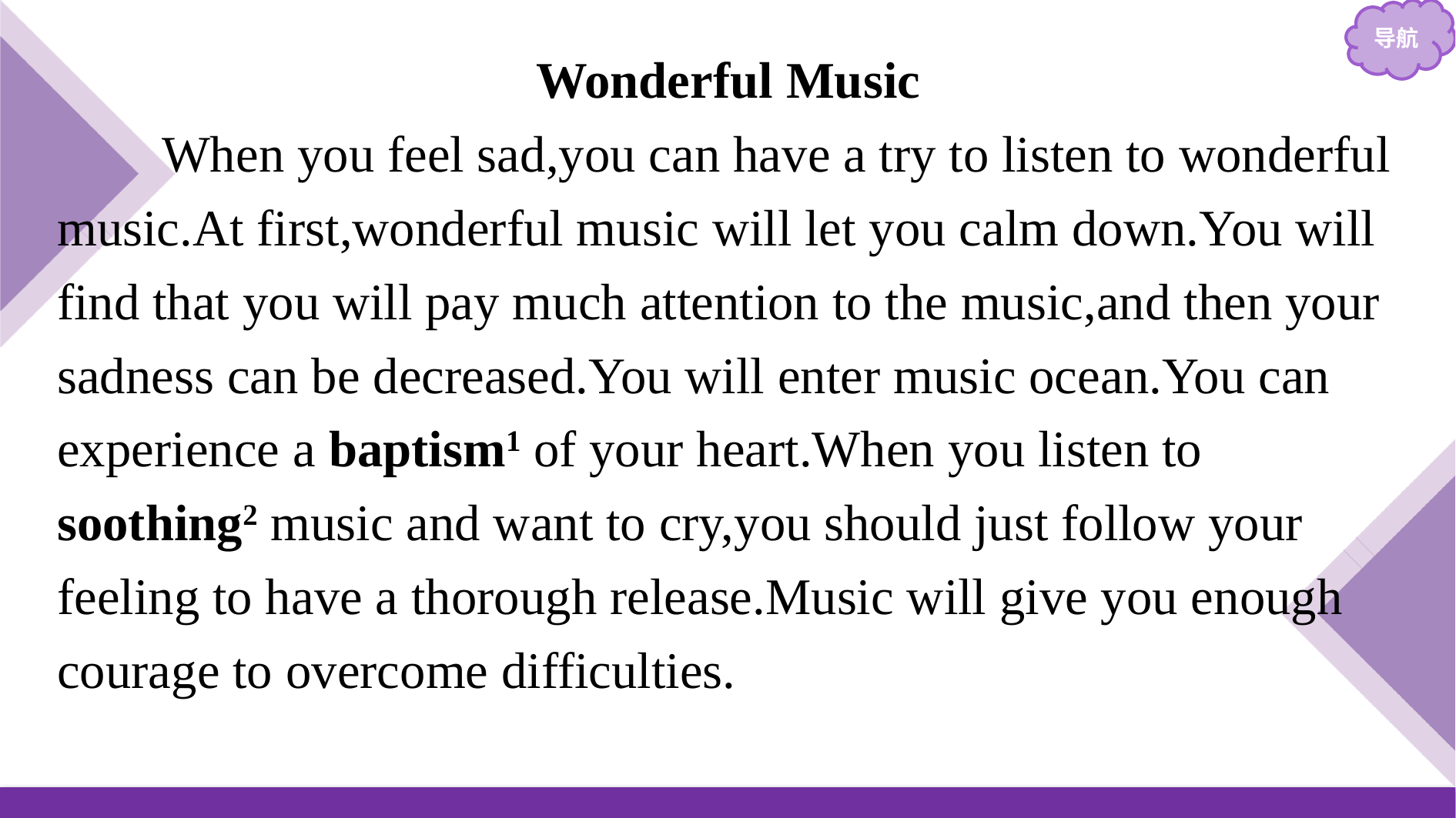

Wonderful Music
When you feel sad,you can have a try to listen to wonderful music.At first,wonderful music will let you calm down.You will find that you will pay much attention to the music,and then your sadness can be decreased.You will enter music ocean.You can experience a baptism1 of your heart.When you listen to soothing2 music and want to cry,you should just follow your feeling to have a thorough release.Music will give you enough courage to overcome difficulties.